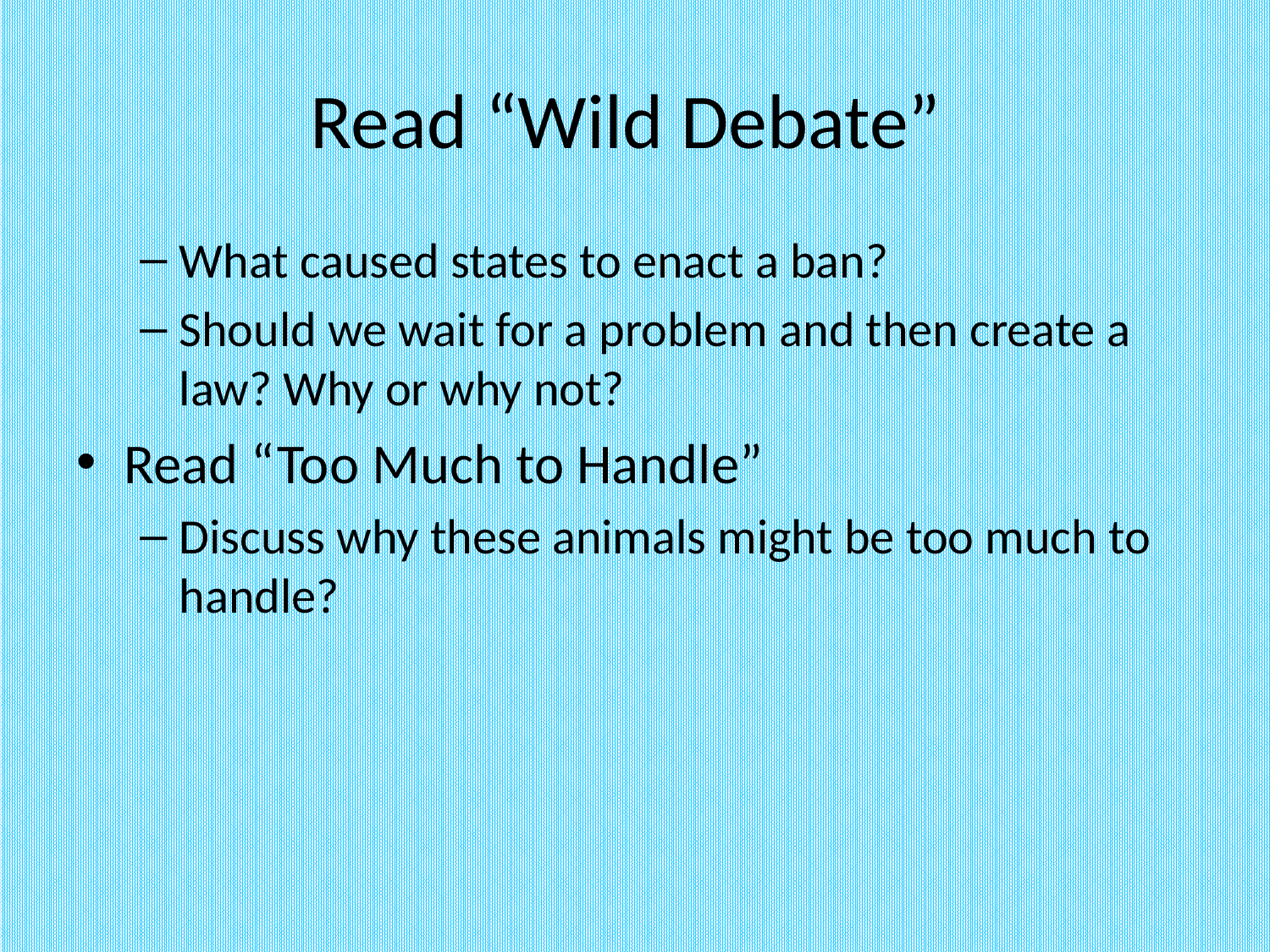

# Read “Wild Debate”
What caused states to enact a ban?
Should we wait for a problem and then create a law? Why or why not?
Read “Too Much to Handle”
Discuss why these animals might be too much to handle?